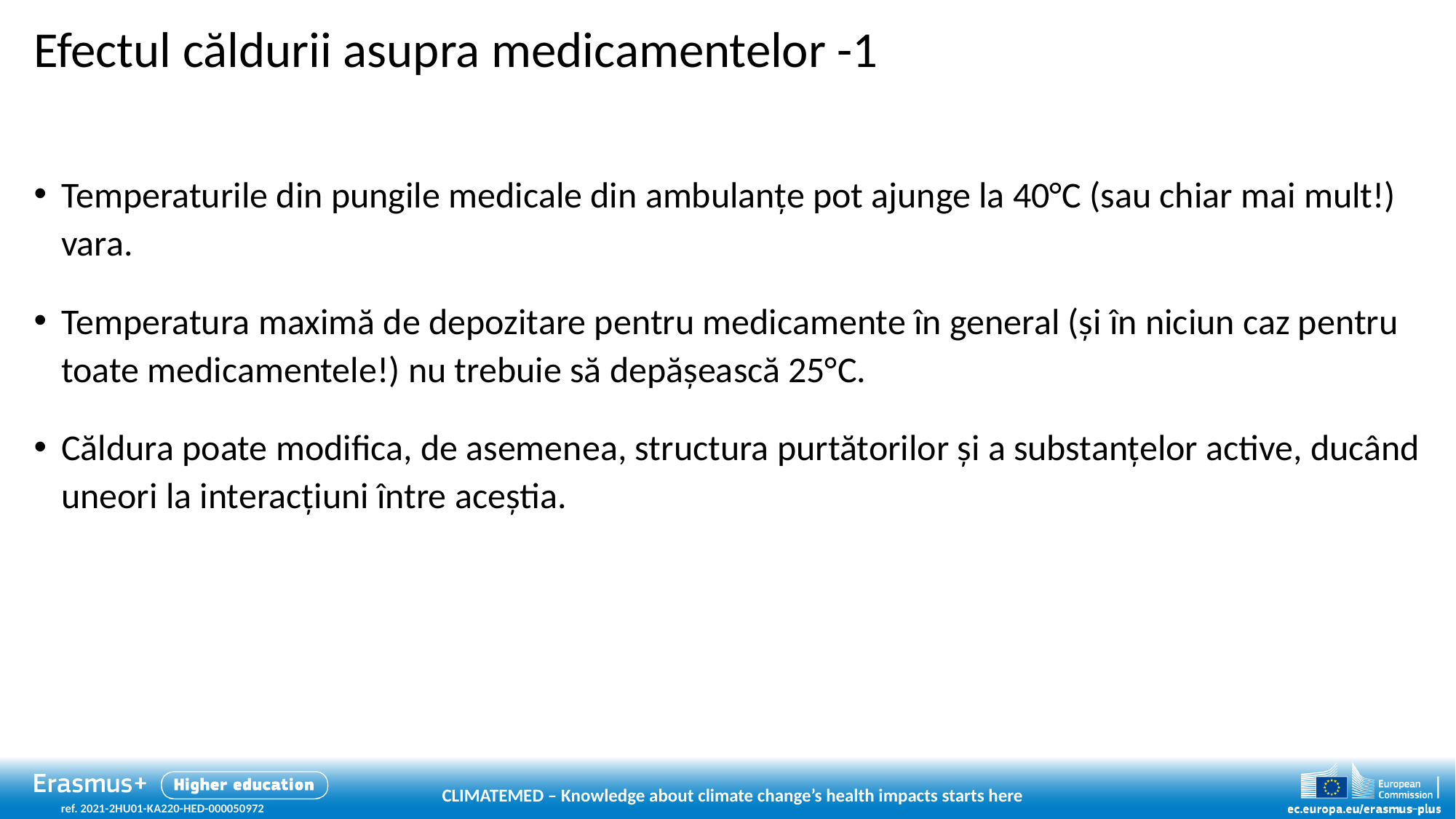

# Efectul căldurii asupra medicamentelor -1
Temperaturile din pungile medicale din ambulanțe pot ajunge la 40°C (sau chiar mai mult!) vara.
Temperatura maximă de depozitare pentru medicamente în general (și în niciun caz pentru toate medicamentele!) nu trebuie să depășească 25°C.
Căldura poate modifica, de asemenea, structura purtătorilor și a substanțelor active, ducând uneori la interacțiuni între aceștia.